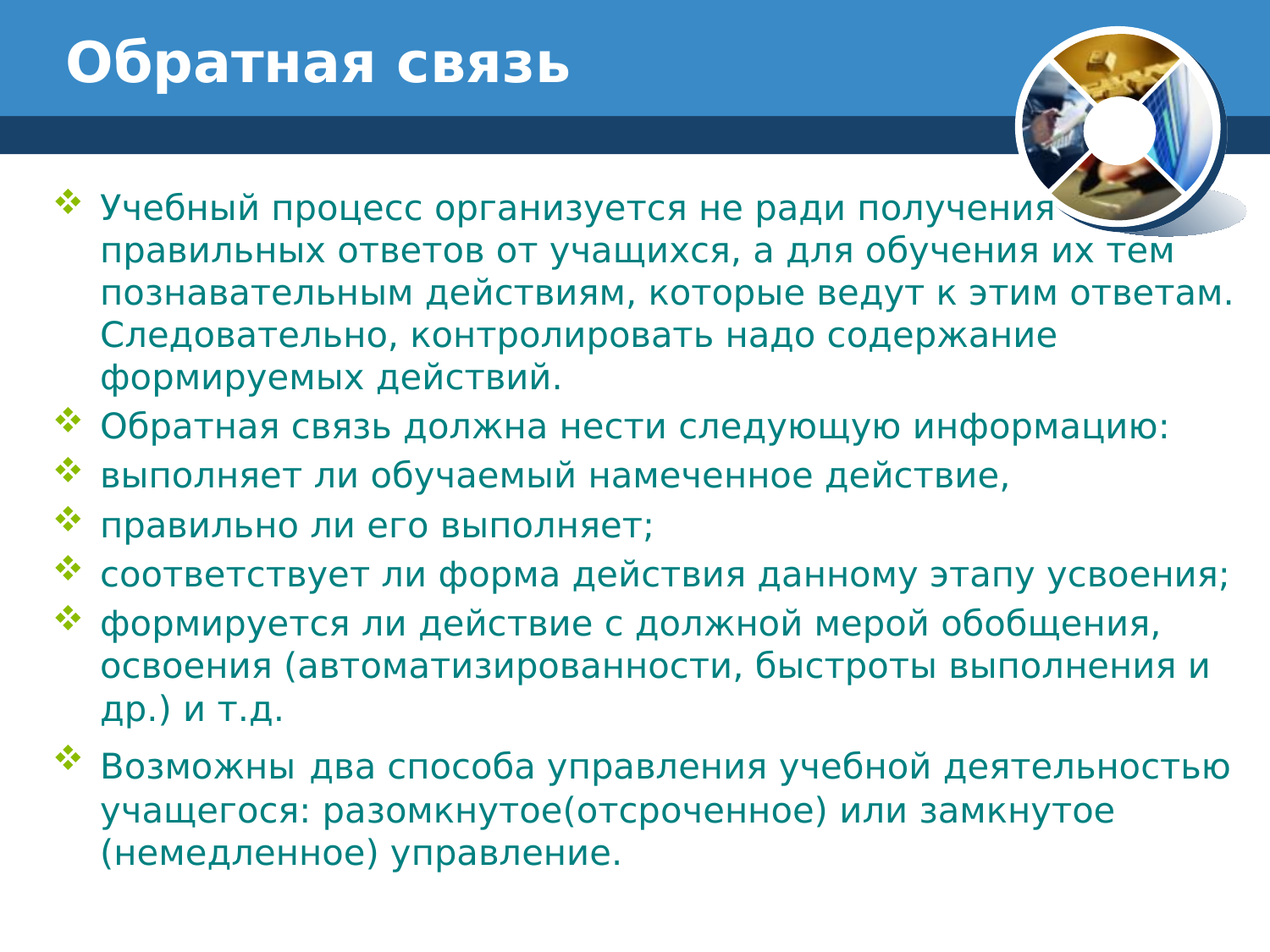

# Обратная связь
Учебный процесс организуется не ради получения правильных ответов от учащихся, а для обучения их тем познавательным действиям, которые ведут к этим ответам. Следовательно, контролировать надо содержание формируемых действий.
Обратная связь должна нести следующую информацию:
выполняет ли обучаемый намеченное действие,
правильно ли его выполняет;
соответствует ли форма действия данному этапу усвоения;
формируется ли действие с должной мерой обобщения, освоения (автоматизированности, быстроты выполнения и др.) и т.д.
Возможны два способа управления учебной деятельностью учащегося: разомкнутое(отсроченное) или замкнутое (немедленное) управление.